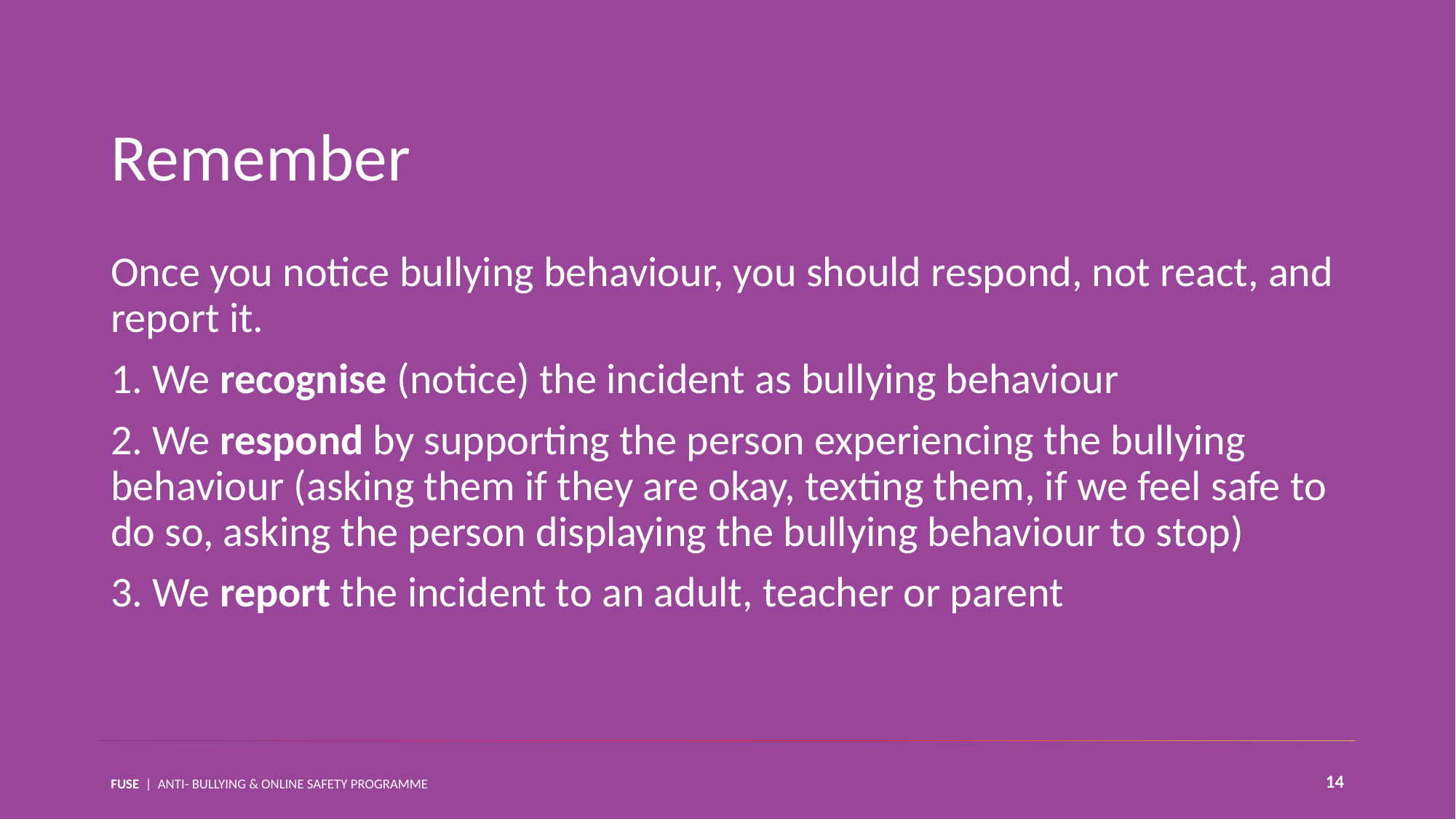

Remember
Once you notice bullying behaviour, you should respond, not react, and report it.
1. We recognise (notice) the incident as bullying behaviour
2. We respond by supporting the person experiencing the bullying behaviour (asking them if they are okay, texting them, if we feel safe to do so, asking the person displaying the bullying behaviour to stop)
3. We report the incident to an adult, teacher or parent

14